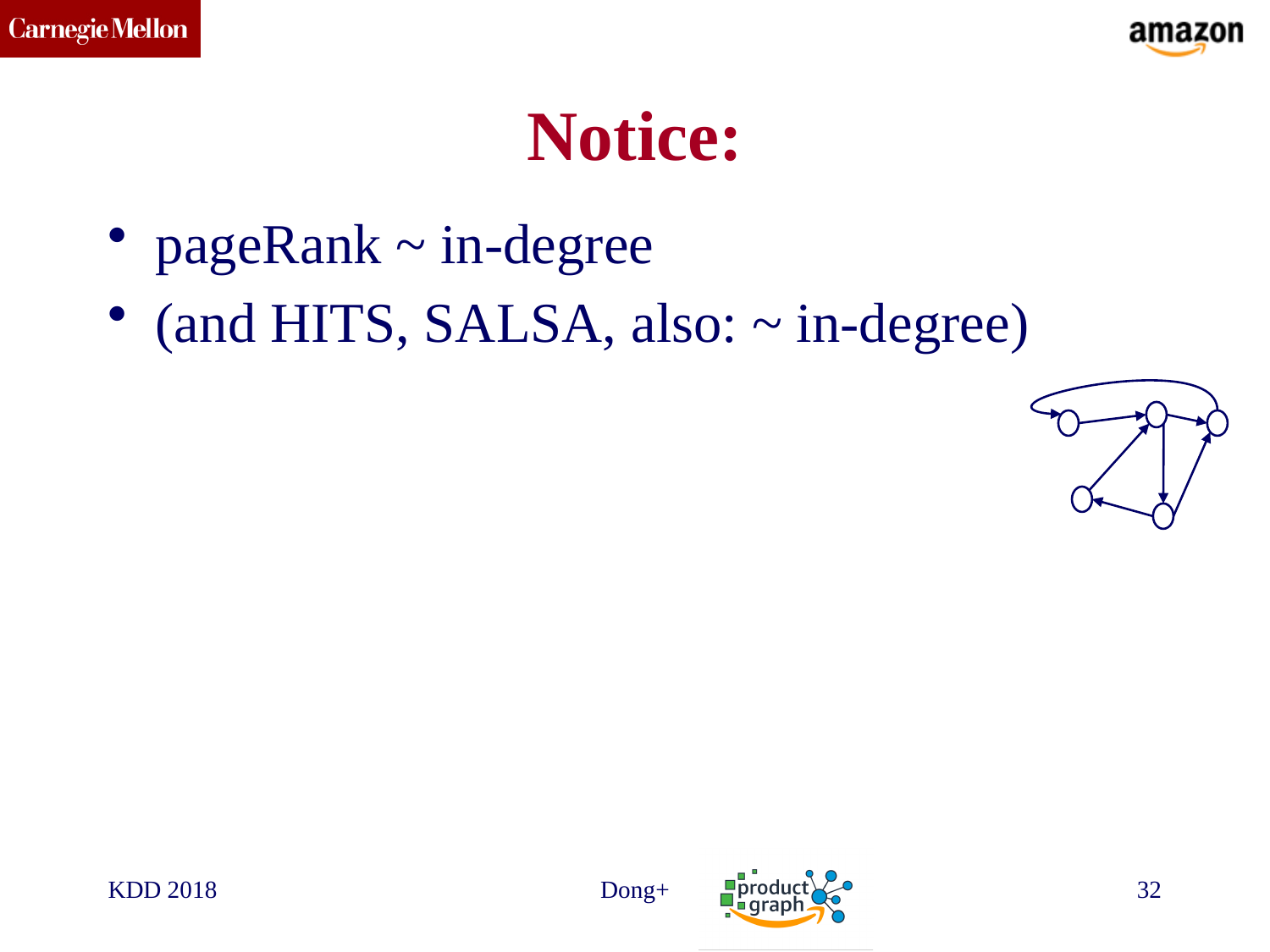

# Notice:
pageRank ~ in-degree
(and HITS, SALSA, also: ~ in-degree)

KDD 2018
Dong+
32